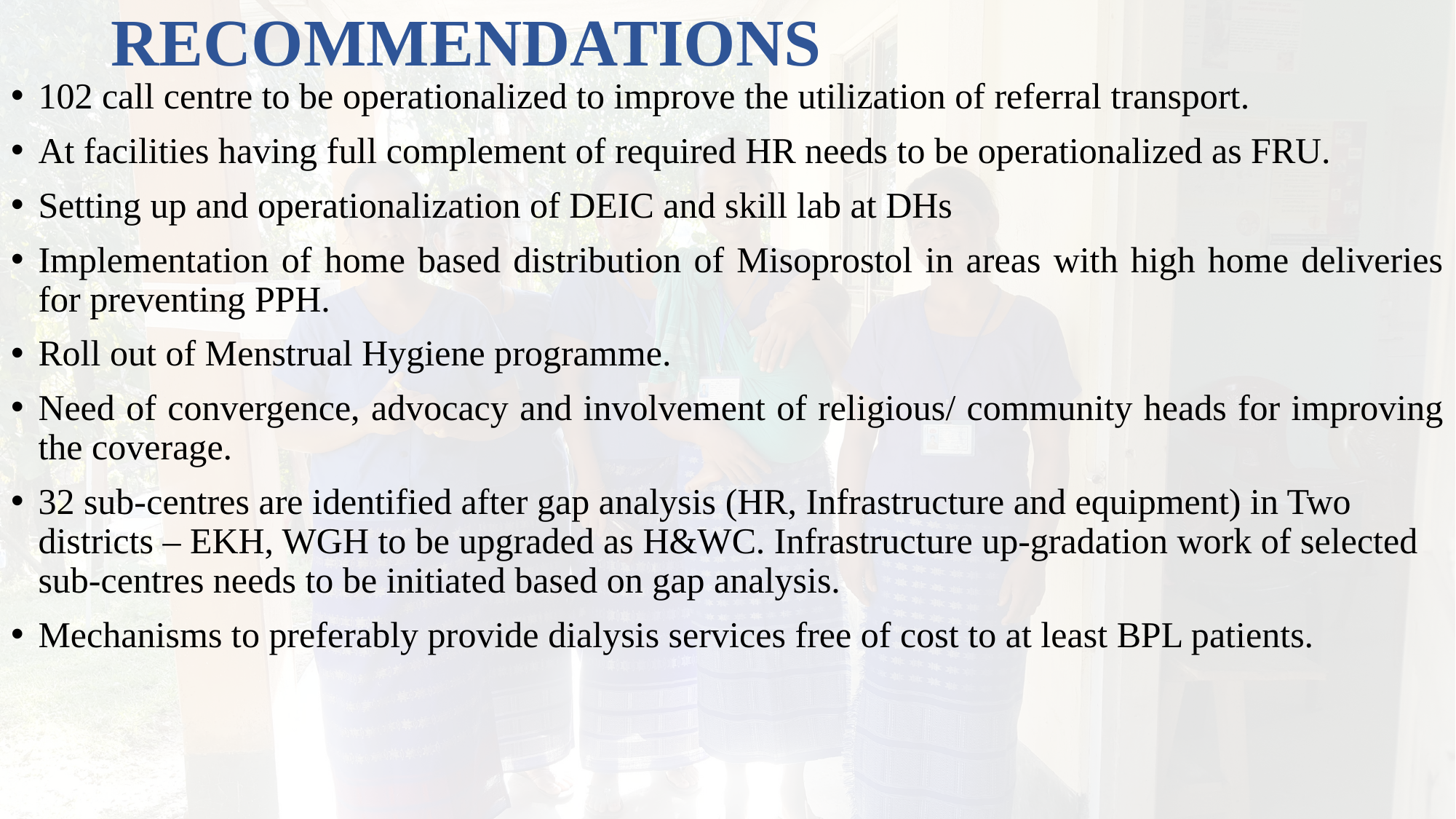

# RECOMMENDATIONS
102 call centre to be operationalized to improve the utilization of referral transport.
At facilities having full complement of required HR needs to be operationalized as FRU.
Setting up and operationalization of DEIC and skill lab at DHs
Implementation of home based distribution of Misoprostol in areas with high home deliveries for preventing PPH.
Roll out of Menstrual Hygiene programme.
Need of convergence, advocacy and involvement of religious/ community heads for improving the coverage.
32 sub-centres are identified after gap analysis (HR, Infrastructure and equipment) in Two districts – EKH, WGH to be upgraded as H&WC. Infrastructure up-gradation work of selected sub-centres needs to be initiated based on gap analysis.
Mechanisms to preferably provide dialysis services free of cost to at least BPL patients.